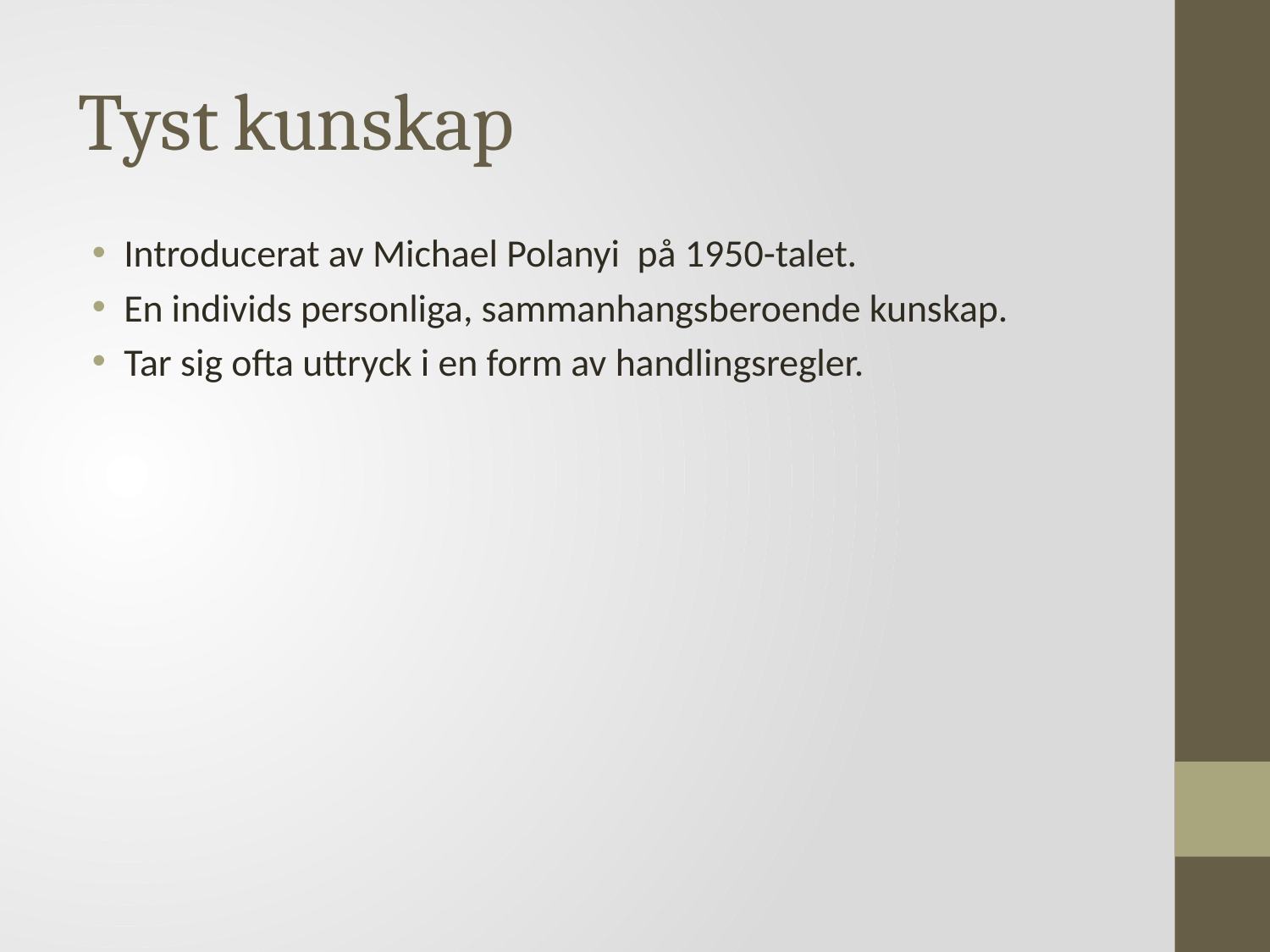

# Tyst kunskap
Introducerat av Michael Polanyi  på 1950-talet.
En individs personliga, sammanhangsberoende kunskap.
Tar sig ofta uttryck i en form av handlingsregler.